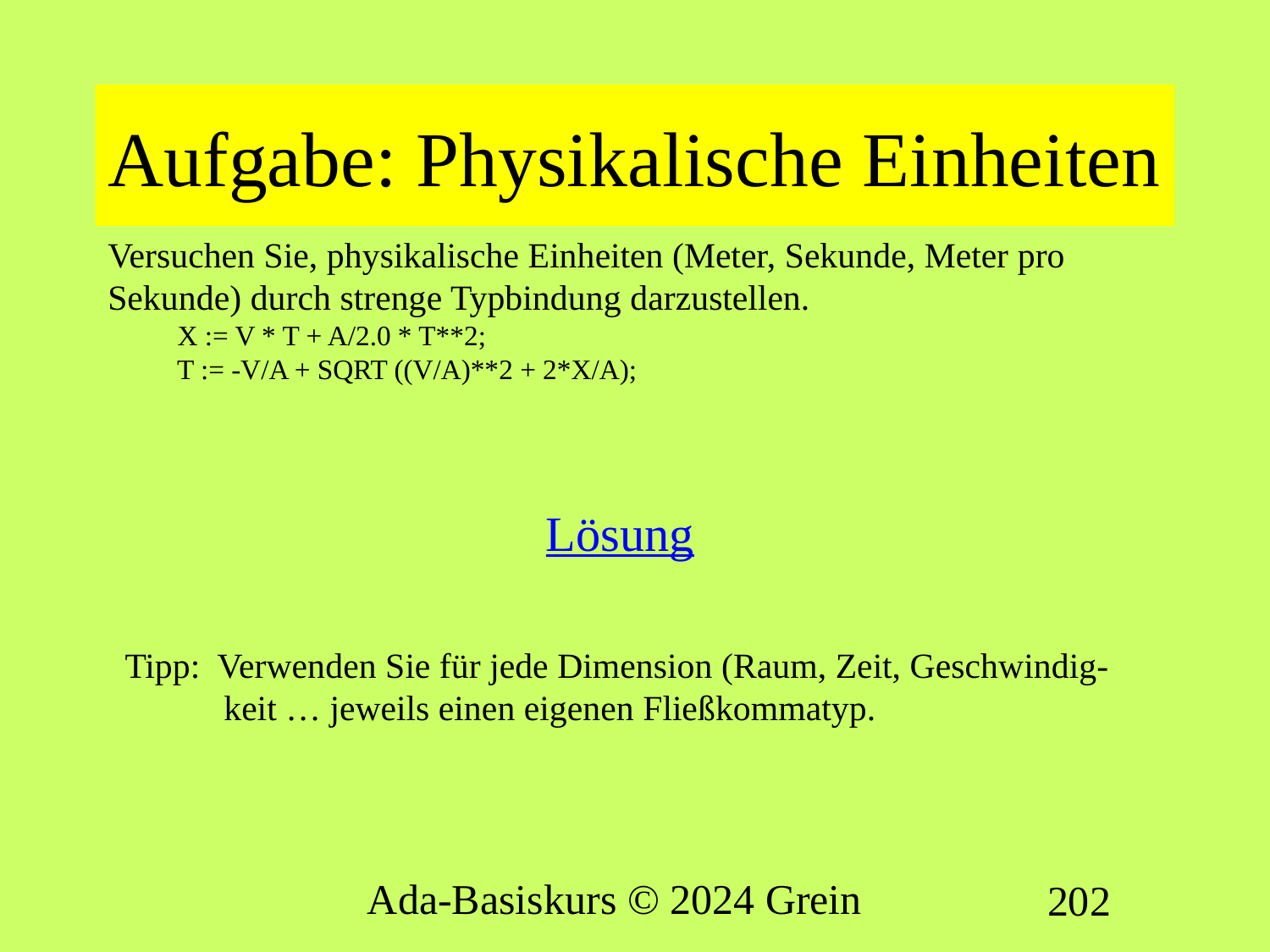

# Aufgabe: Physikalische Einheiten
Versuchen Sie, physikalische Einheiten (Meter, Sekunde, Meter pro Sekunde) durch strenge Typbindung darzustellen.
          X := V * T + A/2.0 * T**2;
          T := -V/A + SQRT ((V/A)**2 + 2*X/A);
Lösung
Tipp:  Verwenden Sie für jede Dimension (Raum, Zeit, Geschwindig-keit … jeweils einen eigenen Fließkommatyp.
Ada-Basiskurs © 2024 Grein
202